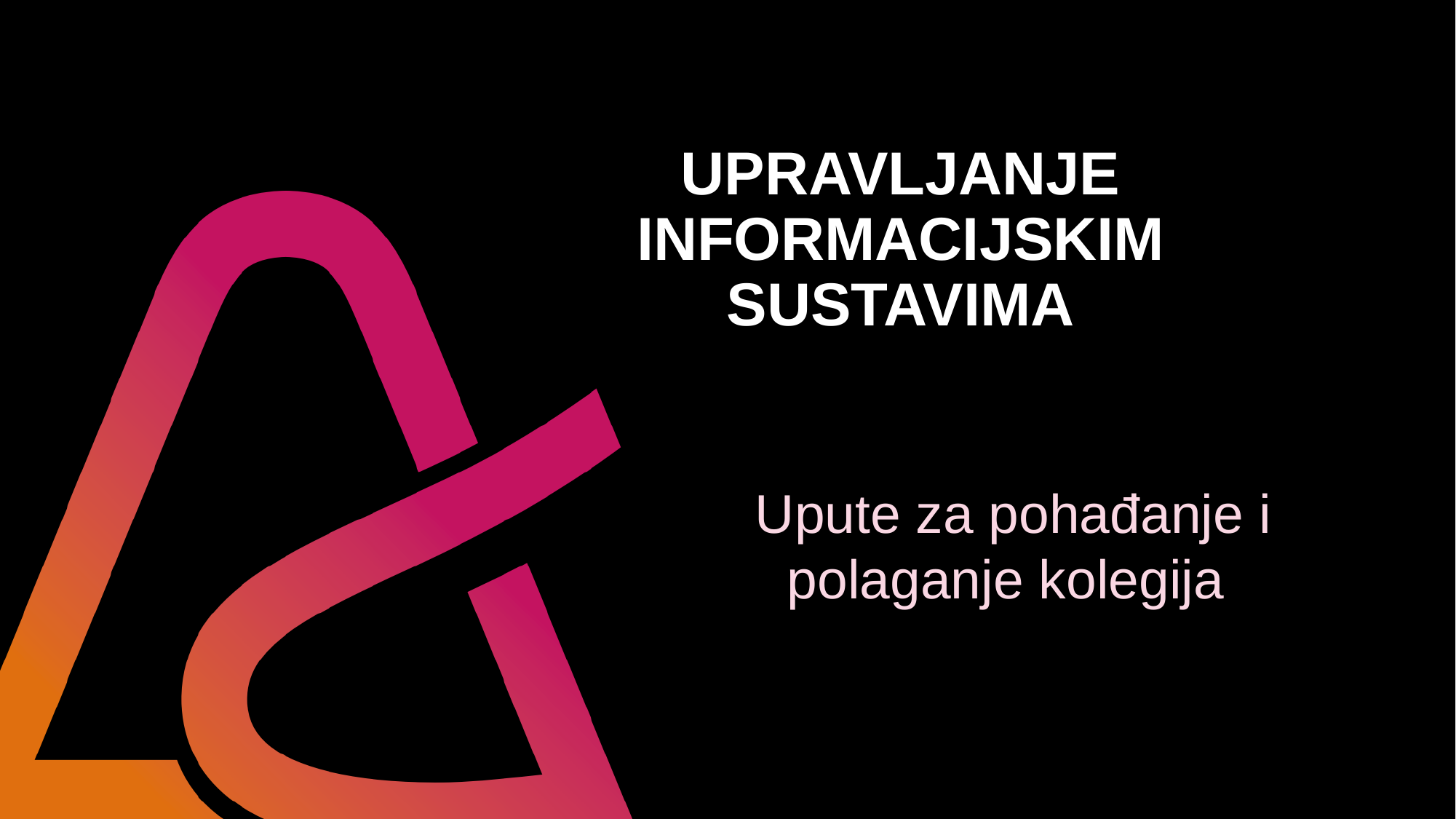

# UPRAVLJANJE INFORMACIJSKIM SUSTAVIMA
Upute za pohađanje i polaganje kolegija